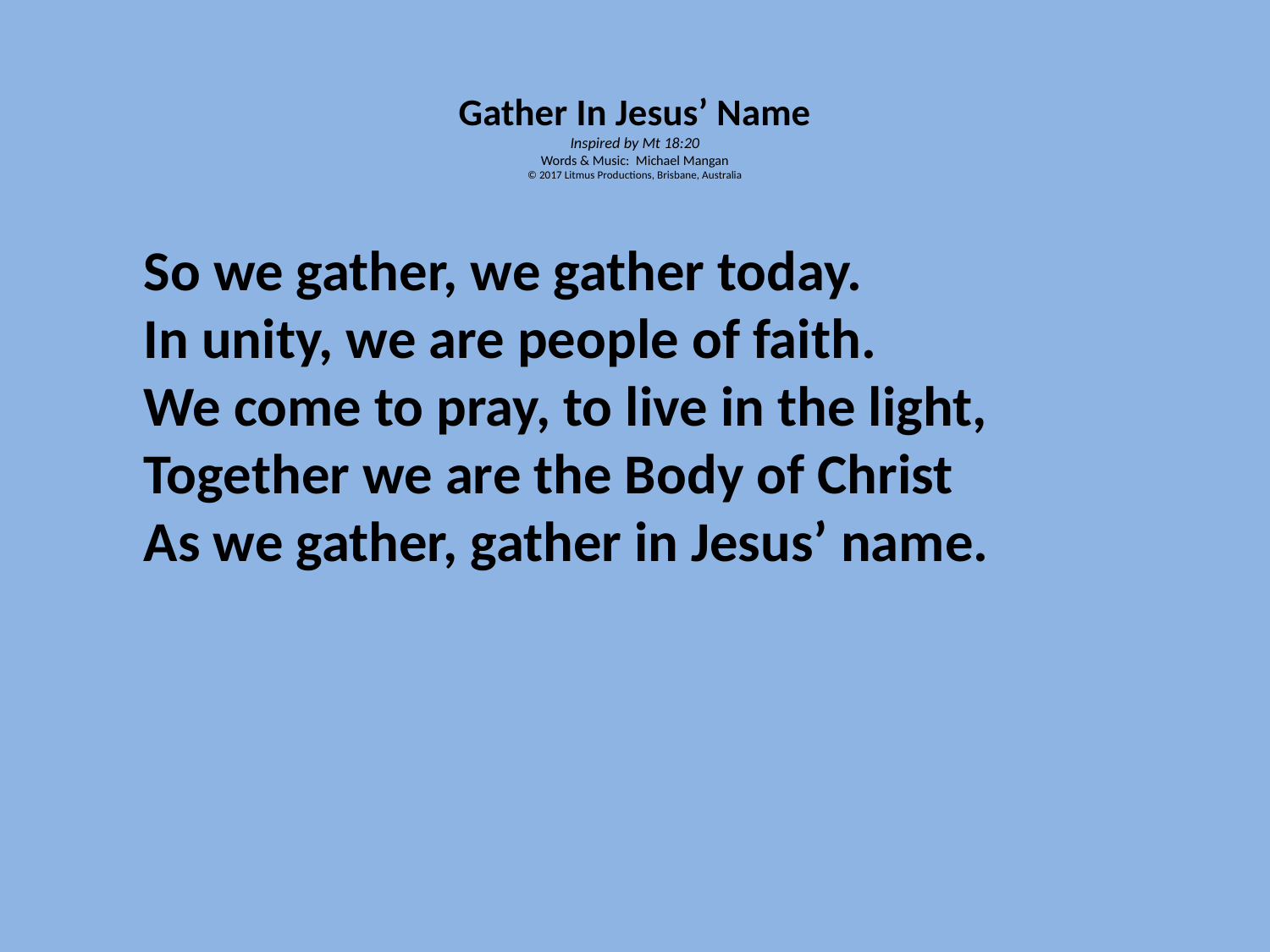

# Gather In Jesus’ Name Inspired by Mt 18:20 Words & Music:  Michael Mangan © 2017 Litmus Productions, Brisbane, Australia
So we gather, we gather today.
In unity, we are people of faith.
We come to pray, to live in the light,
Together we are the Body of Christ
As we gather, gather in Jesus’ name.